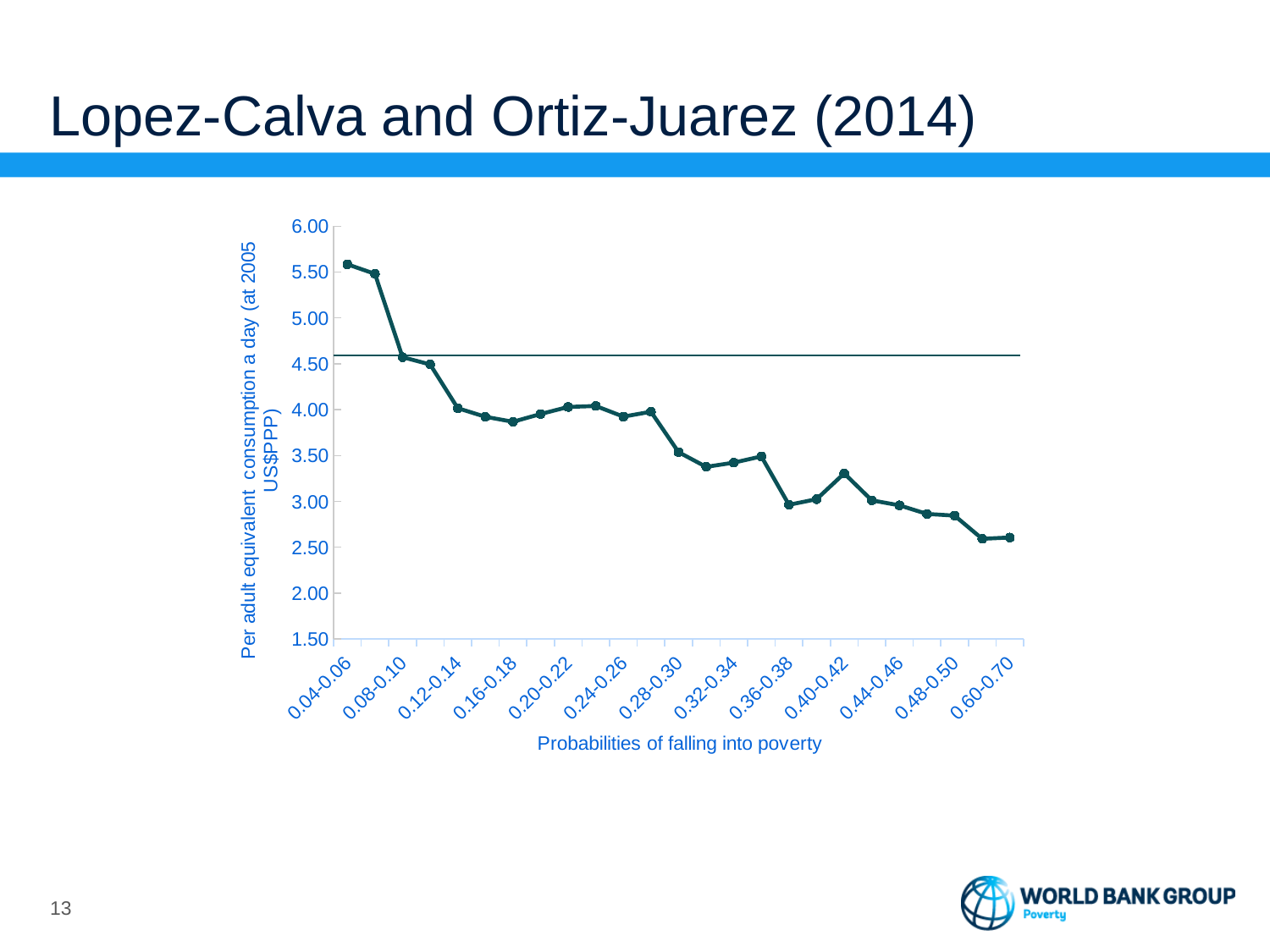

# Lopez-Calva and Ortiz-Juarez (2014)

### Chart

| Category |  |
|---|---|
| 0.04-0.06 | 5.584796 |
| 0.06-0.08 | 5.480743 |
| 0.08-0.10 | 4.572422 |
| 0.10-0.12 | 4.492893 |
| 0.12-0.14 | 4.016354 |
| 0.14-0.16 | 3.922448 |
| 0.16-0.18 | 3.868084 |
| 0.18-0.20 | 3.952821 |
| 0.20-0.22 | 4.029725 |
| 0.22-0.24 | 4.040367 |
| 0.24-0.26 | 3.924076 |
| 0.26-0.28 | 3.977895 |
| 0.28-0.30 | 3.537223 |
| 0.30-0.32 | 3.376881 |
| 0.32-0.34 | 3.422744 |
| 0.34-0.36 | 3.490649 |
| 0.36-0.38 | 2.9631 |
| 0.38-0.40 | 3.023779 |
| 0.40-0.42 | 3.30563 |
| 0.42-0.44 | 3.011607 |
| 0.44-0.46 | 2.957128 |
| 0.46-0.48 | 2.86341 |
| 0.48-0.50 | 2.844928 |
| 0.50-0.60 | 2.591794 |
| 0.60-0.70 | 2.606507 |

10% of chances defined at $4.57
30.6% of population defined as vulnerable.

13